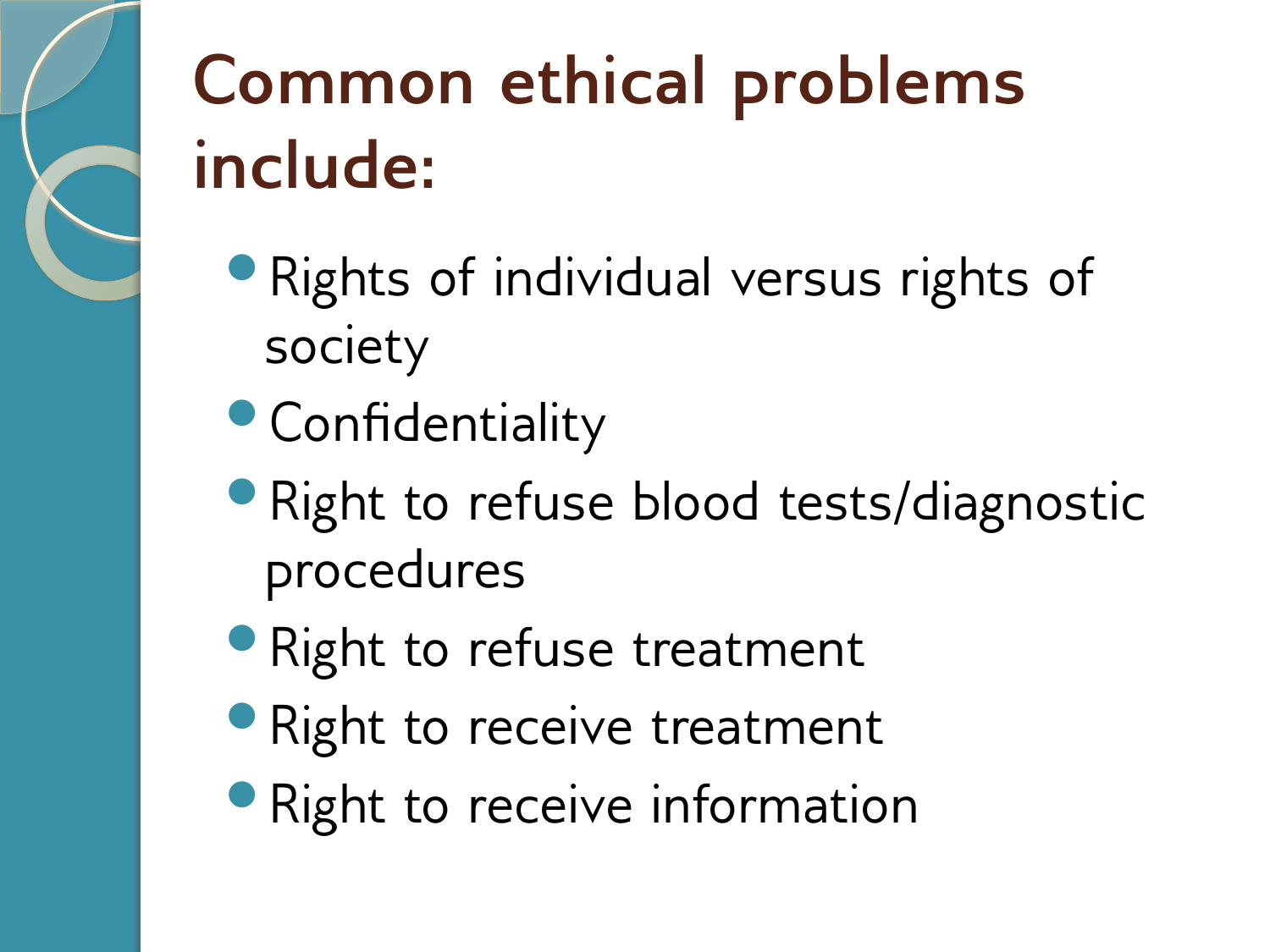

# Common ethical problems include:
Rights of individual versus rights of society
Confidentiality
Right to refuse blood tests/diagnostic procedures
Right to refuse treatment
Right to receive treatment
Right to receive information